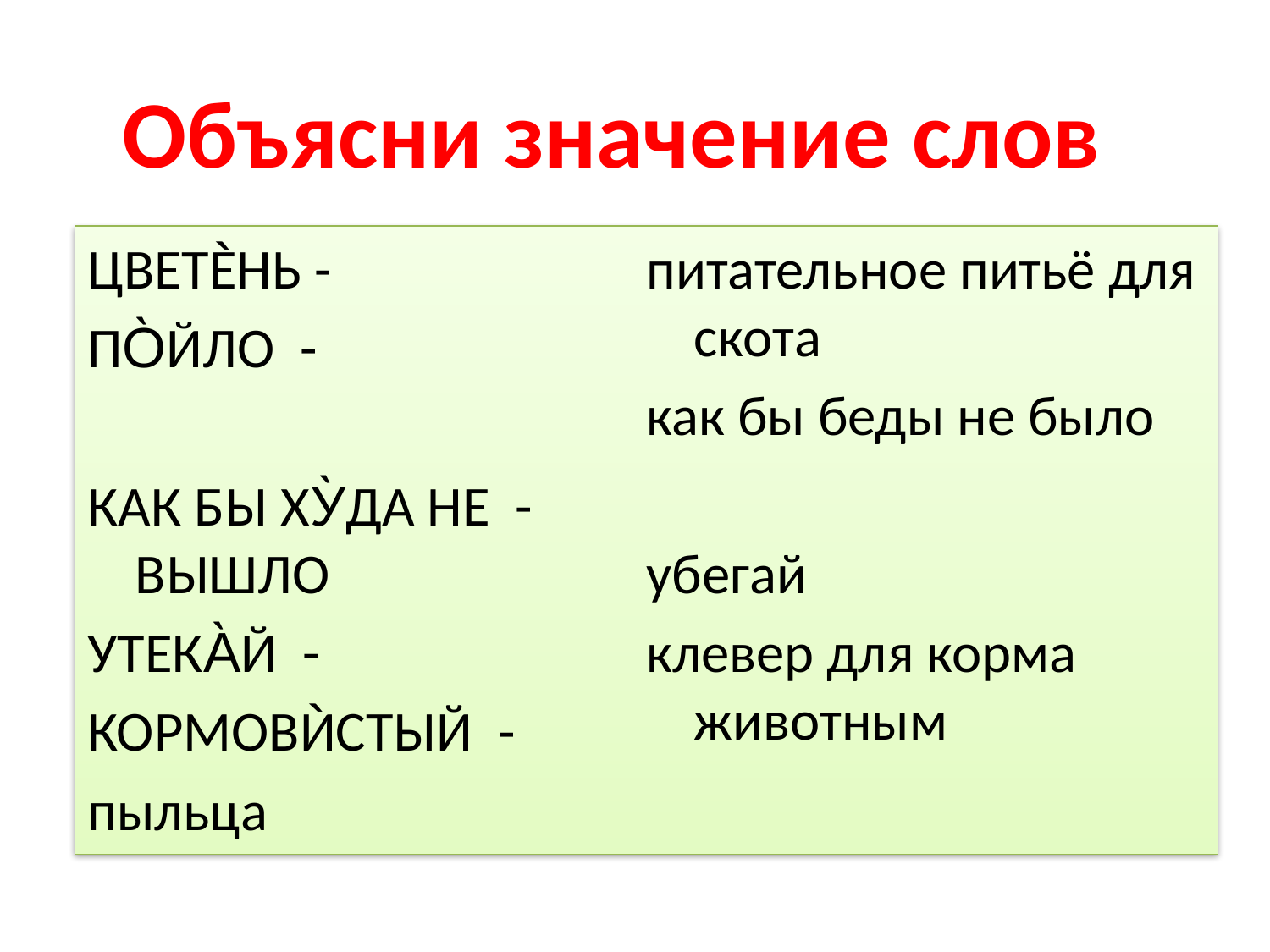

#
Объясни значение слов
ЦВЕТЀНЬ -
ПО̀ЙЛО  -

КАК БЫ ХУ̀ДА НЕ  -ВЫШЛО
УТЕКА̀Й  -
КОРМОВЍСТЫЙ  -
пыльца
питательное питьё для скота
как бы беды не было

убегай
клевер для корма животным